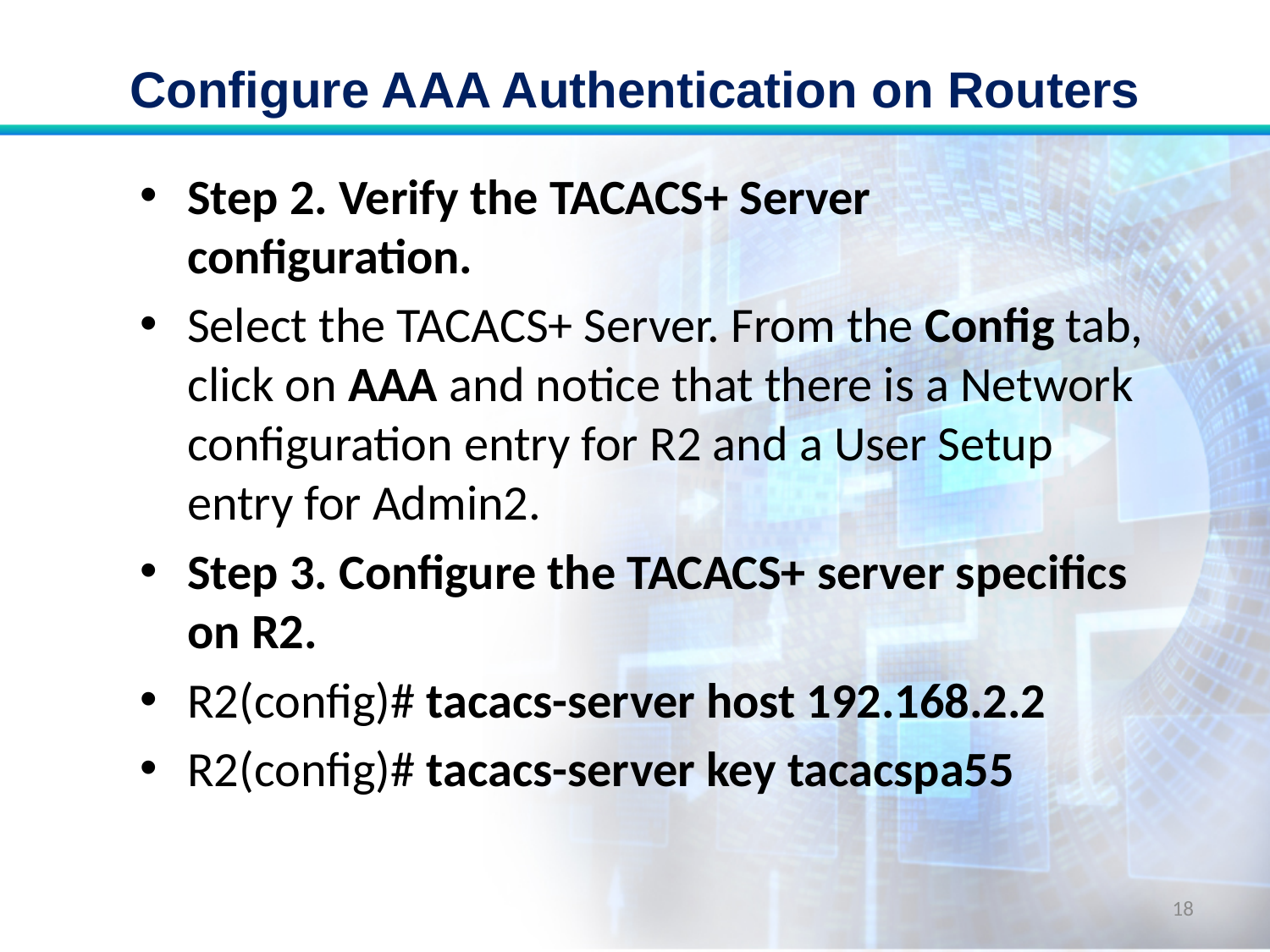

# Configure AAA Authentication on Routers
Step 2. Verify the TACACS+ Server configuration.
Select the TACACS+ Server. From the Config tab, click on AAA and notice that there is a Network configuration entry for R2 and a User Setup entry for Admin2.
Step 3. Configure the TACACS+ server specifics on R2.
R2(config)# tacacs-server host 192.168.2.2
R2(config)# tacacs-server key tacacspa55

18